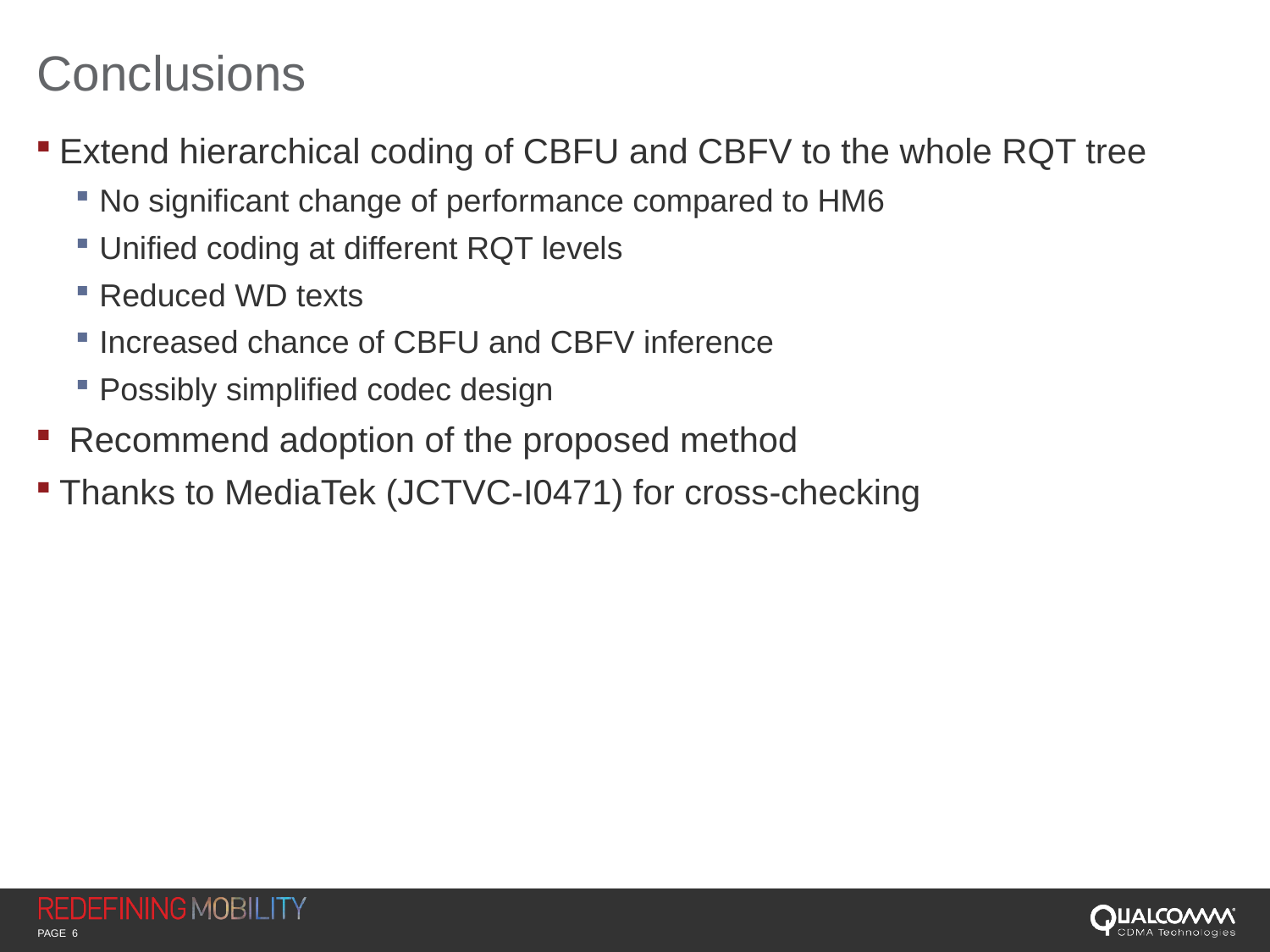

# Conclusions
Extend hierarchical coding of CBFU and CBFV to the whole RQT tree
No significant change of performance compared to HM6
Unified coding at different RQT levels
Reduced WD texts
Increased chance of CBFU and CBFV inference
Possibly simplified codec design
 Recommend adoption of the proposed method
Thanks to MediaTek (JCTVC-I0471) for cross-checking